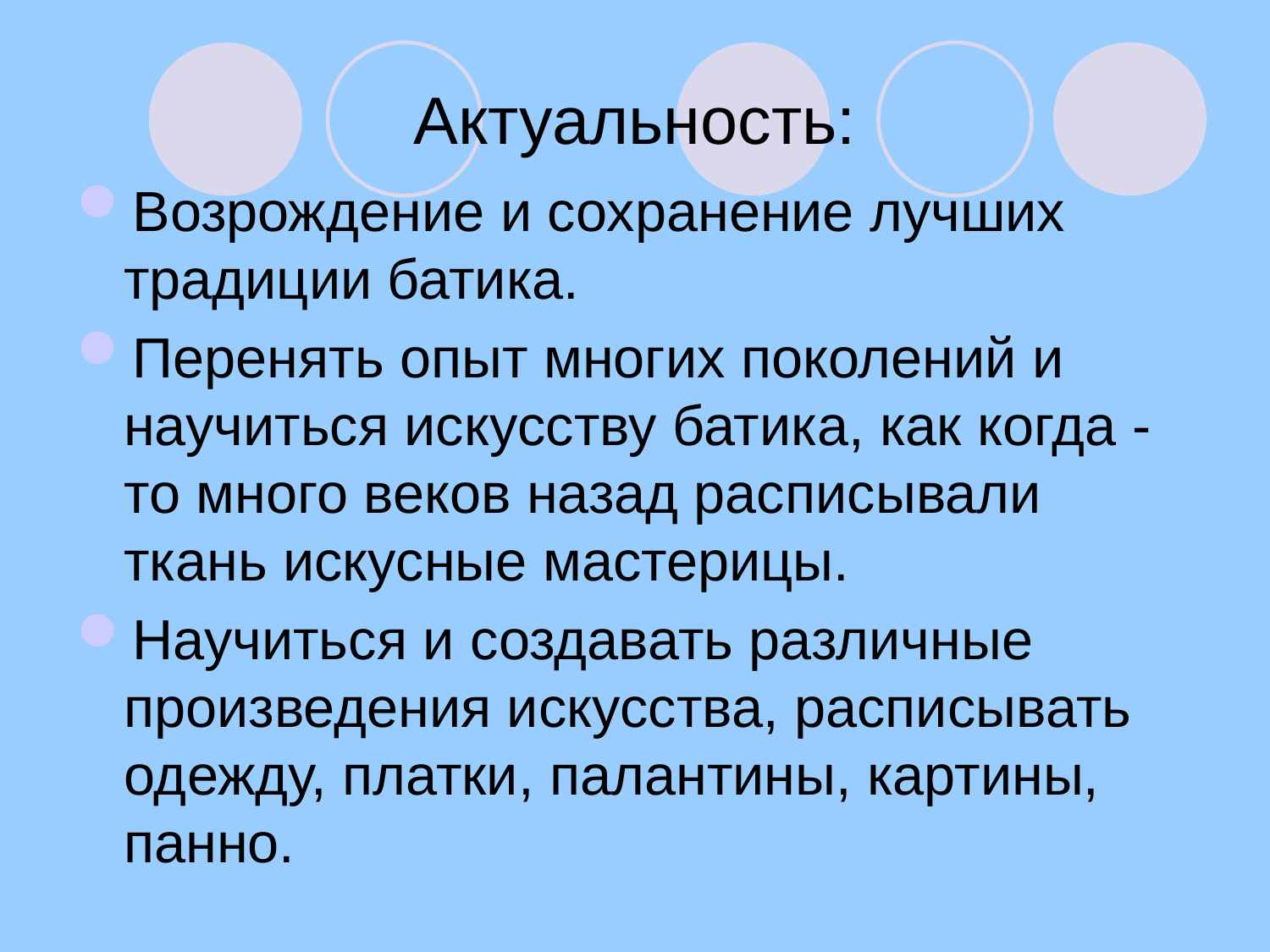

# Актуальность:
Возрождение и сохранение лучших традиции батика.
Перенять опыт многих поколений и научиться искусству батика, как когда - то много веков назад расписывали ткань искусные мастерицы.
Научиться и создавать различные произведения искусства, расписывать одежду, платки, палантины, картины, панно.